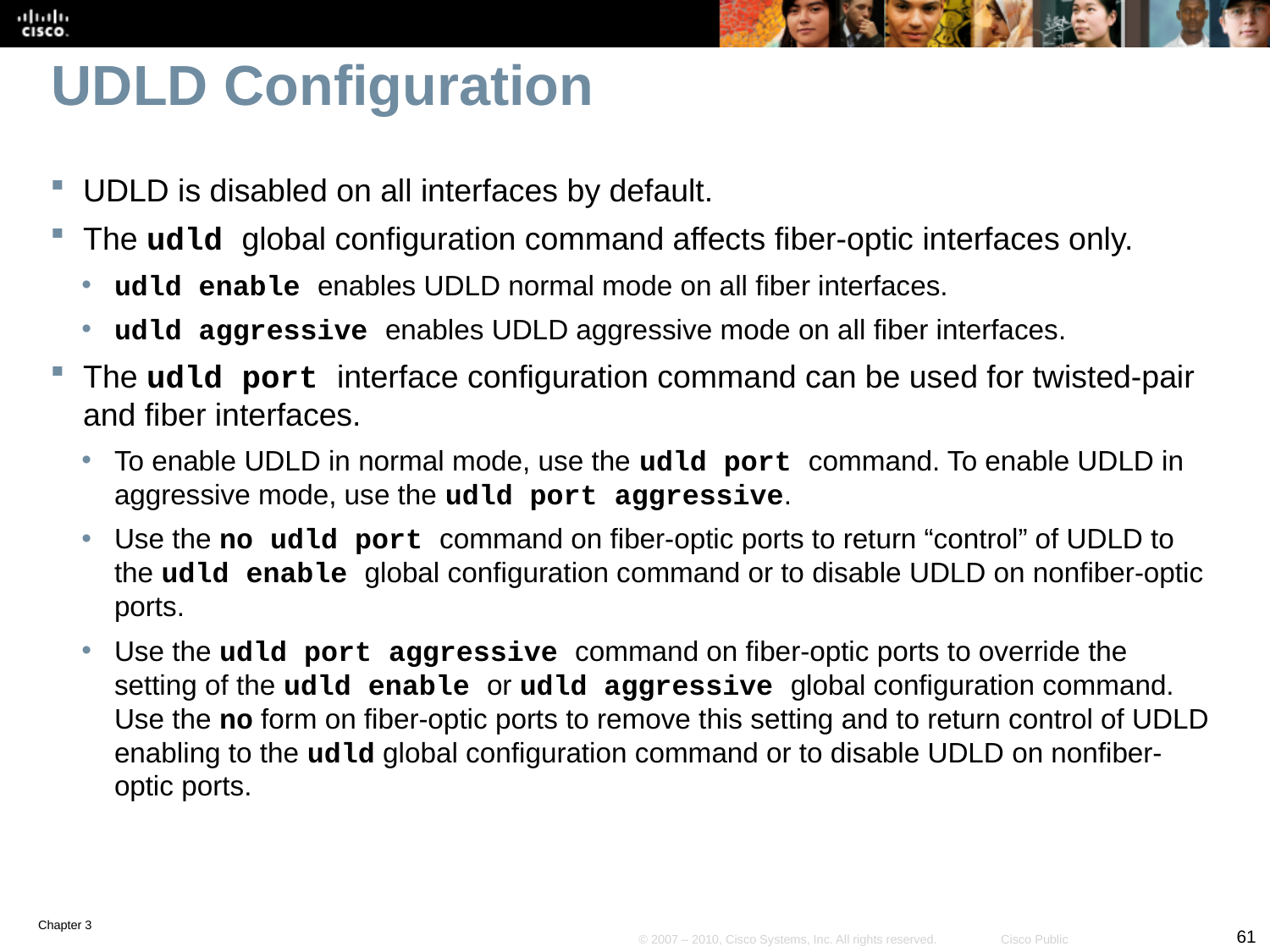

# UDLD Configuration
UDLD is disabled on all interfaces by default.
The udld global configuration command affects fiber-optic interfaces only.
udld enable enables UDLD normal mode on all fiber interfaces.
udld aggressive enables UDLD aggressive mode on all fiber interfaces.
The udld port interface configuration command can be used for twisted-pair and fiber interfaces.
To enable UDLD in normal mode, use the udld port command. To enable UDLD in aggressive mode, use the udld port aggressive.
Use the no udld port command on fiber-optic ports to return “control” of UDLD to the udld enable global configuration command or to disable UDLD on nonfiber-optic ports.
Use the udld port aggressive command on fiber-optic ports to override the setting of the udld enable or udld aggressive global configuration command. Use the no form on fiber-optic ports to remove this setting and to return control of UDLD enabling to the udld global configuration command or to disable UDLD on nonfiber-optic ports.